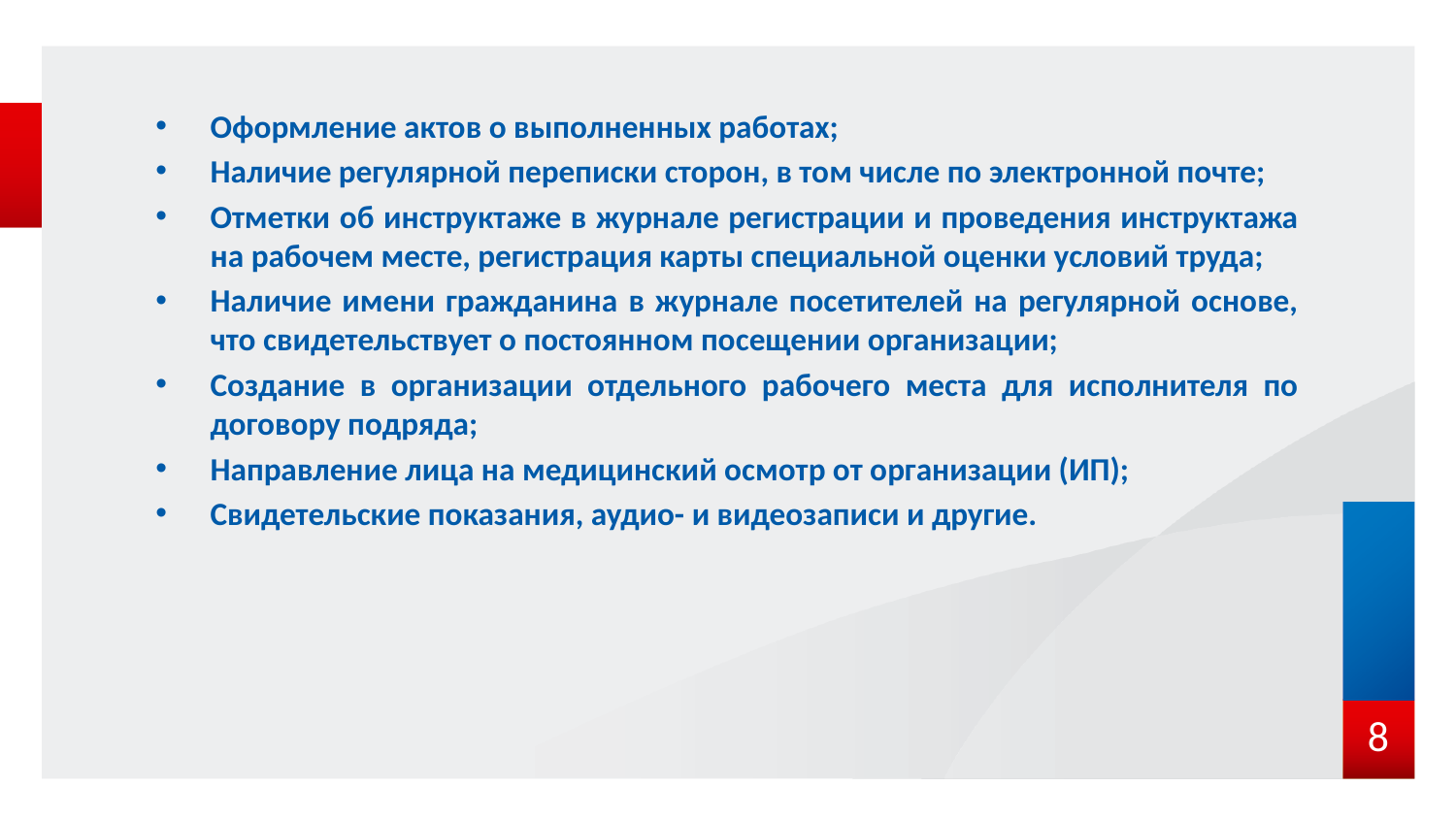

Оформление актов о выполненных работах;
Наличие регулярной переписки сторон, в том числе по электронной почте;
Отметки об инструктаже в журнале регистрации и проведения инструктажа на рабочем месте, регистрация карты специальной оценки условий труда;
Наличие имени гражданина в журнале посетителей на регулярной основе, что свидетельствует о постоянном посещении организации;
Создание в организации отдельного рабочего места для исполнителя по договору подряда;
Направление лица на медицинский осмотр от организации (ИП);
Свидетельские показания, аудио- и видеозаписи и другие.

8